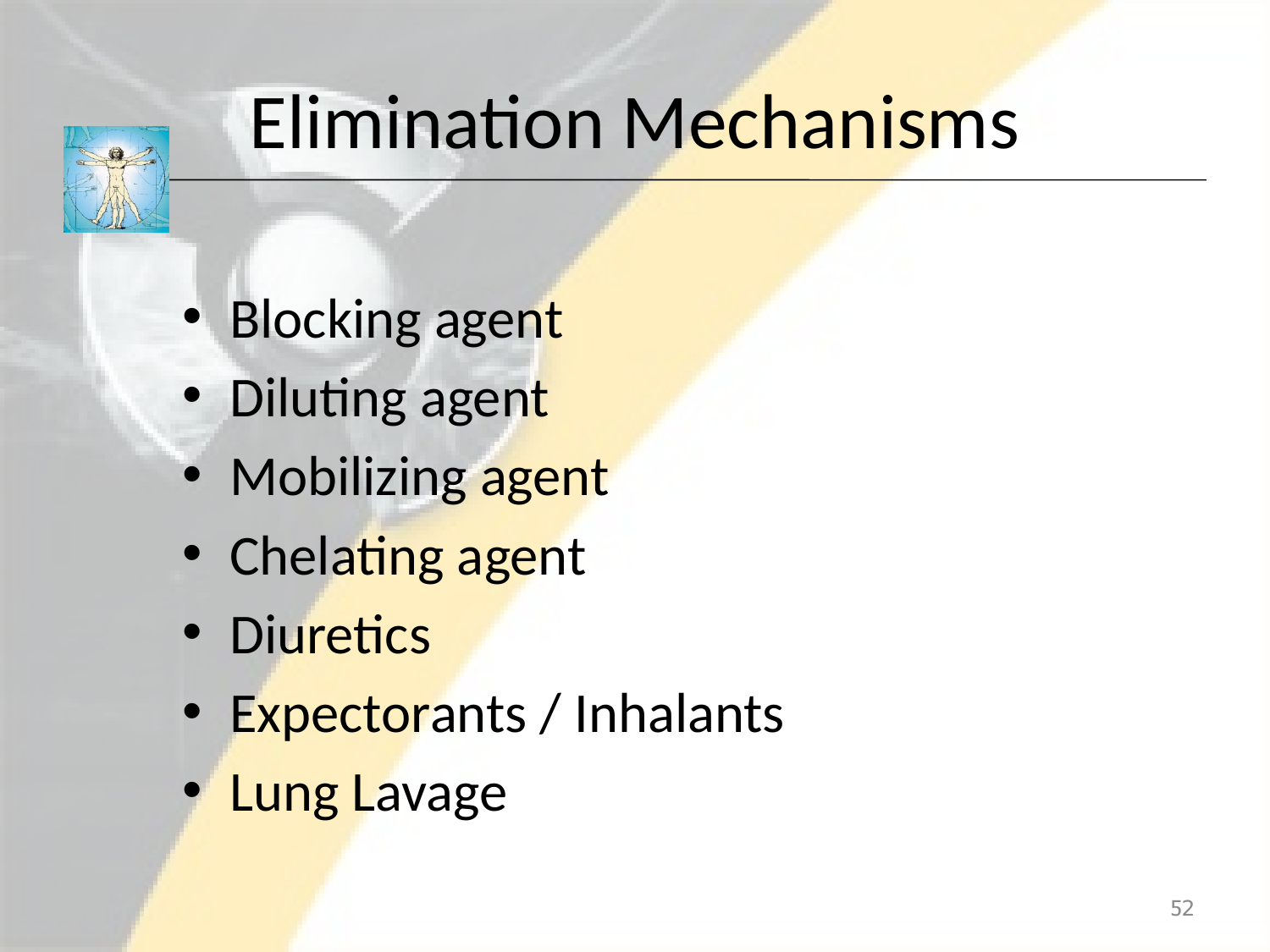

# Elimination Mechanisms
Blocking agent
Diluting agent
Mobilizing agent
Chelating agent
Diuretics
Expectorants / Inhalants
Lung Lavage
52